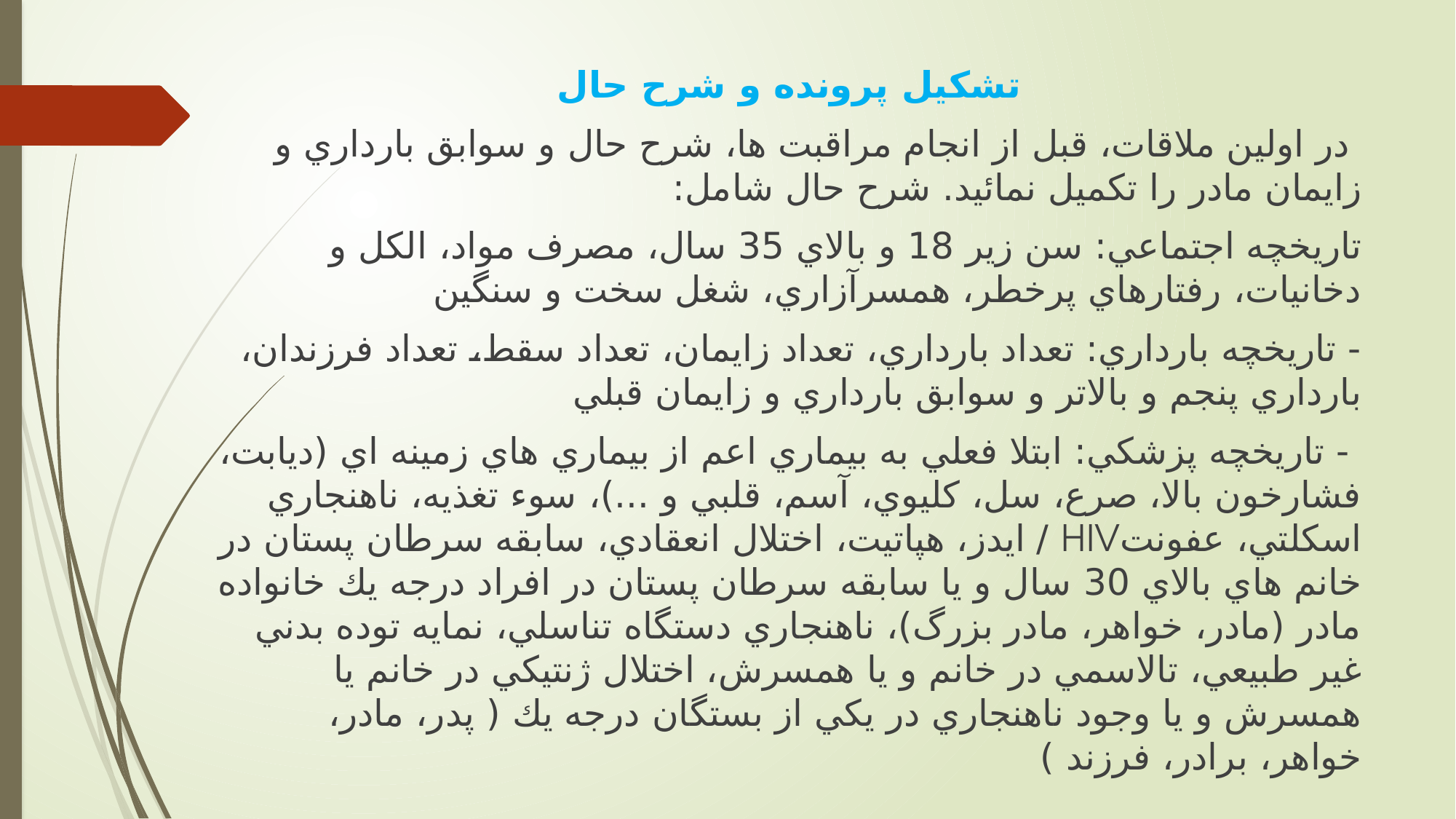

تشکیل پرونده و شرح حال
 در اولین ملاقات، قبل از انجام مراقبت ها، شرح حال و سوابق بارداري و زايمان مادر را تکمیل نمائید. شرح حال شامل:
تاريخچه اجتماعي: سن زير 18 و بالاي 35 سال، مصرف مواد، الکل و دخانیات، رفتارهاي پرخطر، همسرآزاري، شغل سخت و سنگین
- تاريخچه بارداري: تعداد بارداري، تعداد زايمان، تعداد سقط، تعداد فرزندان، بارداري پنجم و بالاتر و سوابق بارداري و زايمان قبلي
 - تاريخچه پزشکي: ابتلا فعلي به بیماري اعم از بیماري هاي زمینه اي (ديابت، فشارخون بالا، صرع، سل، کلیوي، آسم، قلبي و ...)، سوء تغذيه، ناهنجاري اسکلتي، عفونتHIV / ايدز، هپاتیت، اختلال انعقادي، سابقه سرطان پستان در خانم هاي بالاي 30 سال و يا سابقه سرطان پستان در افراد درجه يك خانواده مادر (مادر، خواهر، مادر بزرگ)، ناهنجاري دستگاه تناسلي، نمايه توده بدني غیر طبیعي، تالاسمي در خانم و يا همسرش، اختلال ژنتیکي در خانم يا همسرش و يا وجود ناهنجاري در يکي از بستگان درجه يك ( پدر، مادر، خواهر، برادر، فرزند )